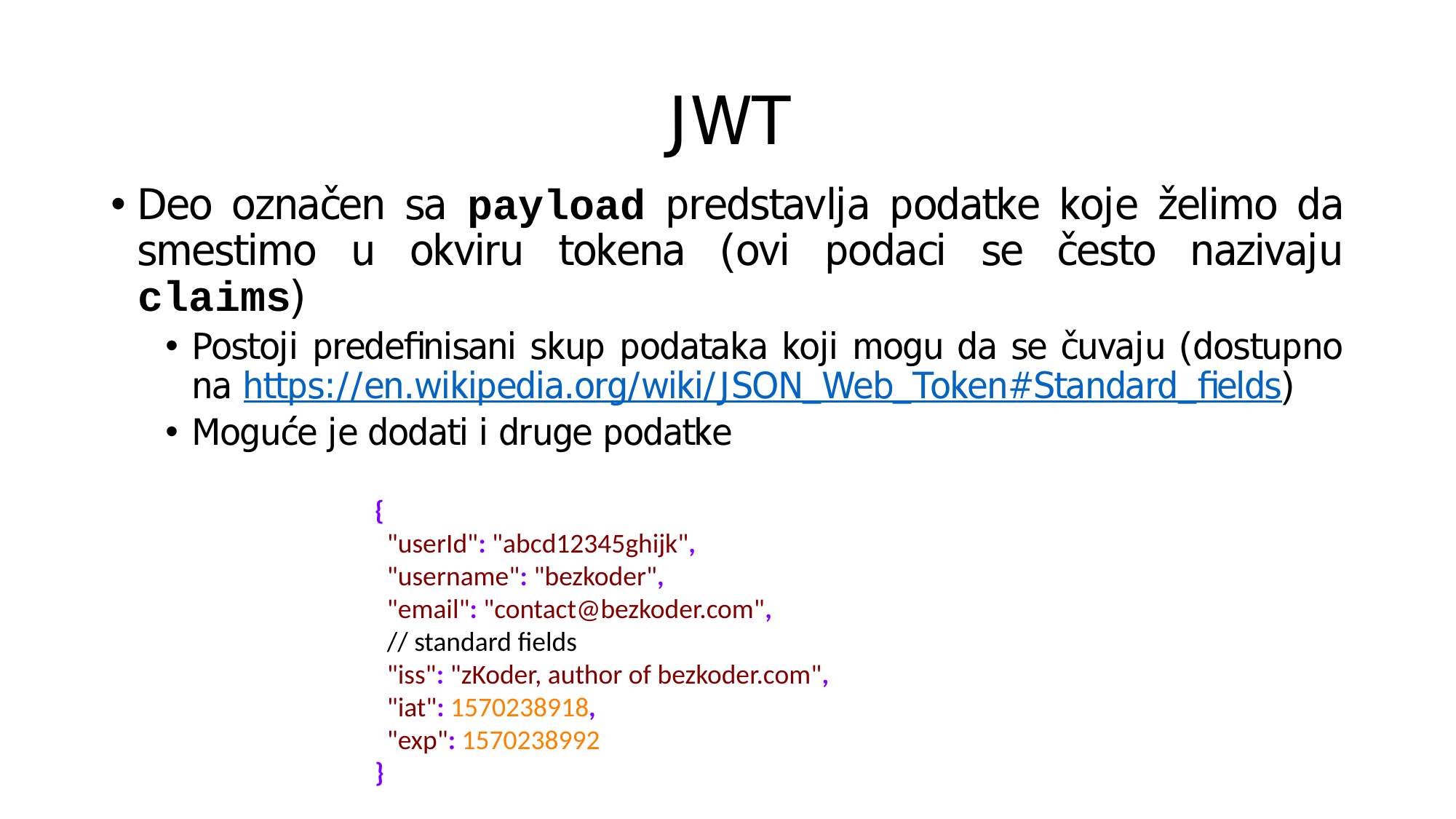

# JWT
Deo označen sa payload predstavlja podatke koje želimo da smestimo u okviru tokena (ovi podaci se često nazivaju claims)
Postoji predefinisani skup podataka koji mogu da se čuvaju (dostupno na https://en.wikipedia.org/wiki/JSON_Web_Token#Standard_fields)
Moguće je dodati i druge podatke
{
  "userId": "abcd12345ghijk",
  "username": "bezkoder",
  "email": "contact@bezkoder.com",
  // standard fields
  "iss": "zKoder, author of bezkoder.com",
  "iat": 1570238918,
  "exp": 1570238992
}